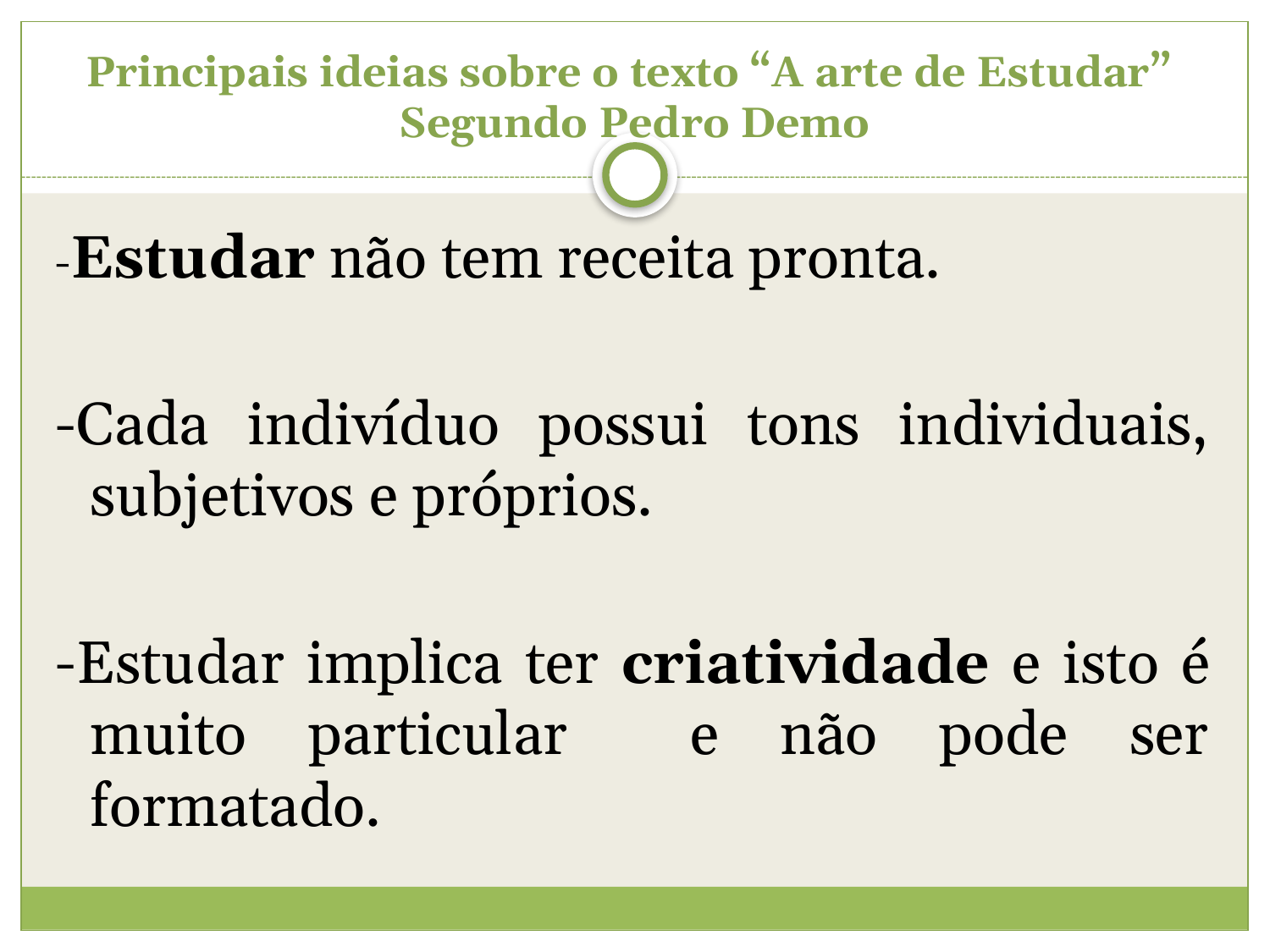

# Principais ideias sobre o texto “A arte de Estudar” Segundo Pedro Demo
-Estudar não tem receita pronta.

-Cada indivíduo possui tons individuais, subjetivos e próprios.

-Estudar implica ter criatividade e isto é muito particular  e não pode ser formatado.